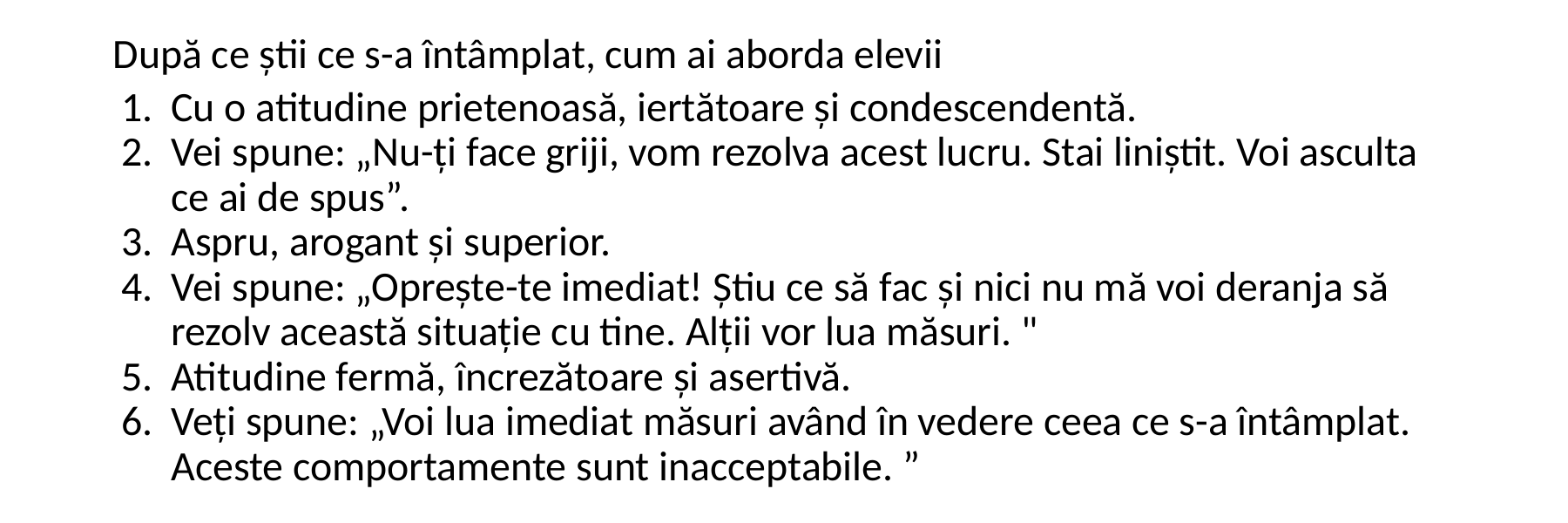

După ce știi ce s-a întâmplat, cum ai aborda elevii
Cu o atitudine prietenoasă, iertătoare și condescendentă.
Vei spune: „Nu-ți face griji, vom rezolva acest lucru. Stai liniștit. Voi asculta ce ai de spus”.
Aspru, arogant și superior.
Vei spune: „Oprește-te imediat! Știu ce să fac și nici nu mă voi deranja să rezolv această situație cu tine. Alții vor lua măsuri. "
Atitudine fermă, încrezătoare și asertivă.
Veți spune: „Voi lua imediat măsuri având în vedere ceea ce s-a întâmplat. Aceste comportamente sunt inacceptabile. ”